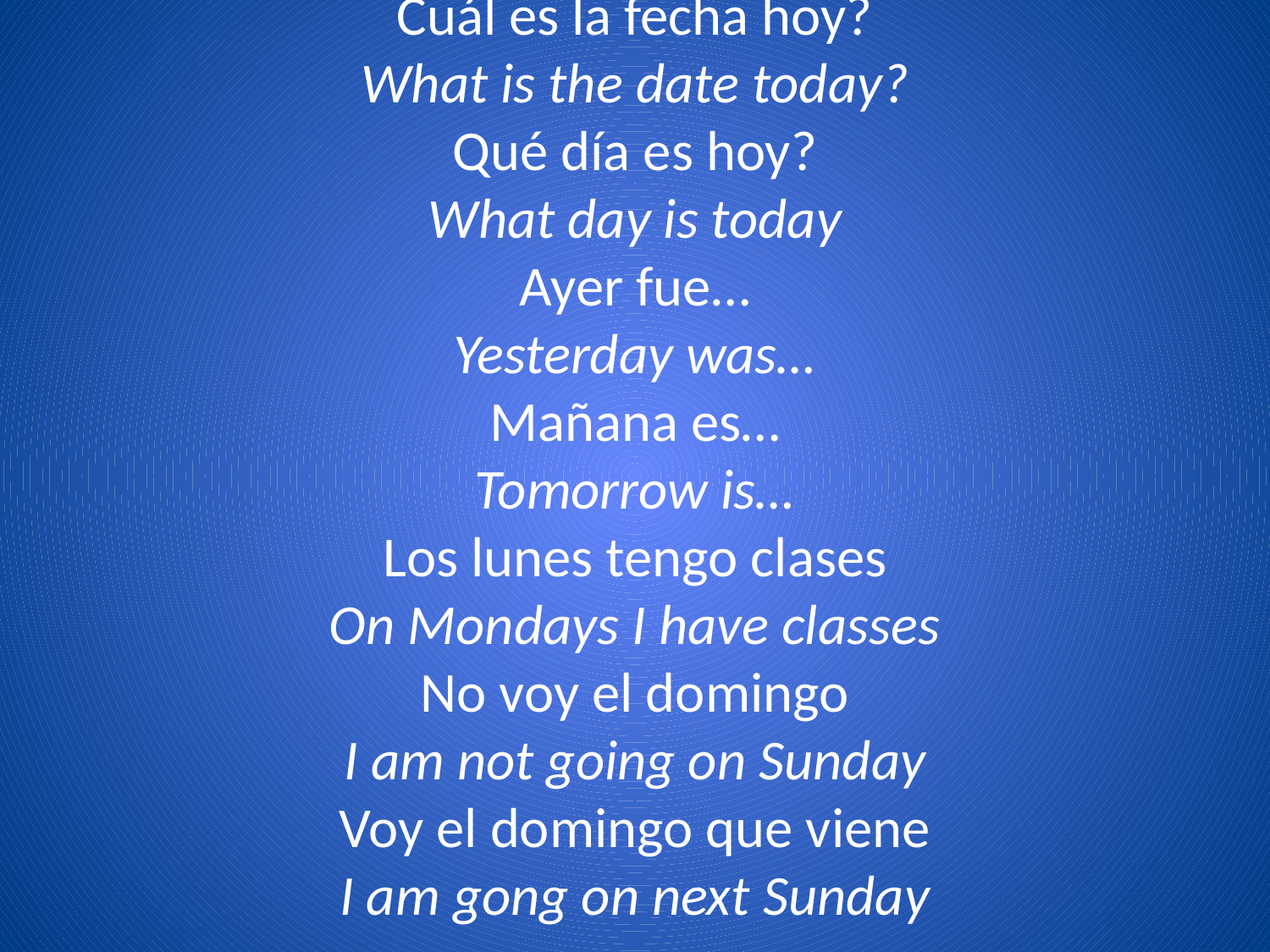

# Cuál es la fecha hoy? What is the date today? Qué día es hoy? What day is today Ayer fue… Yesterday was… Mañana es… Tomorrow is… Los lunes tengo clases On Mondays I have classes No voy el domingo I am not going on Sunday Voy el domingo que viene I am gong on next Sunday